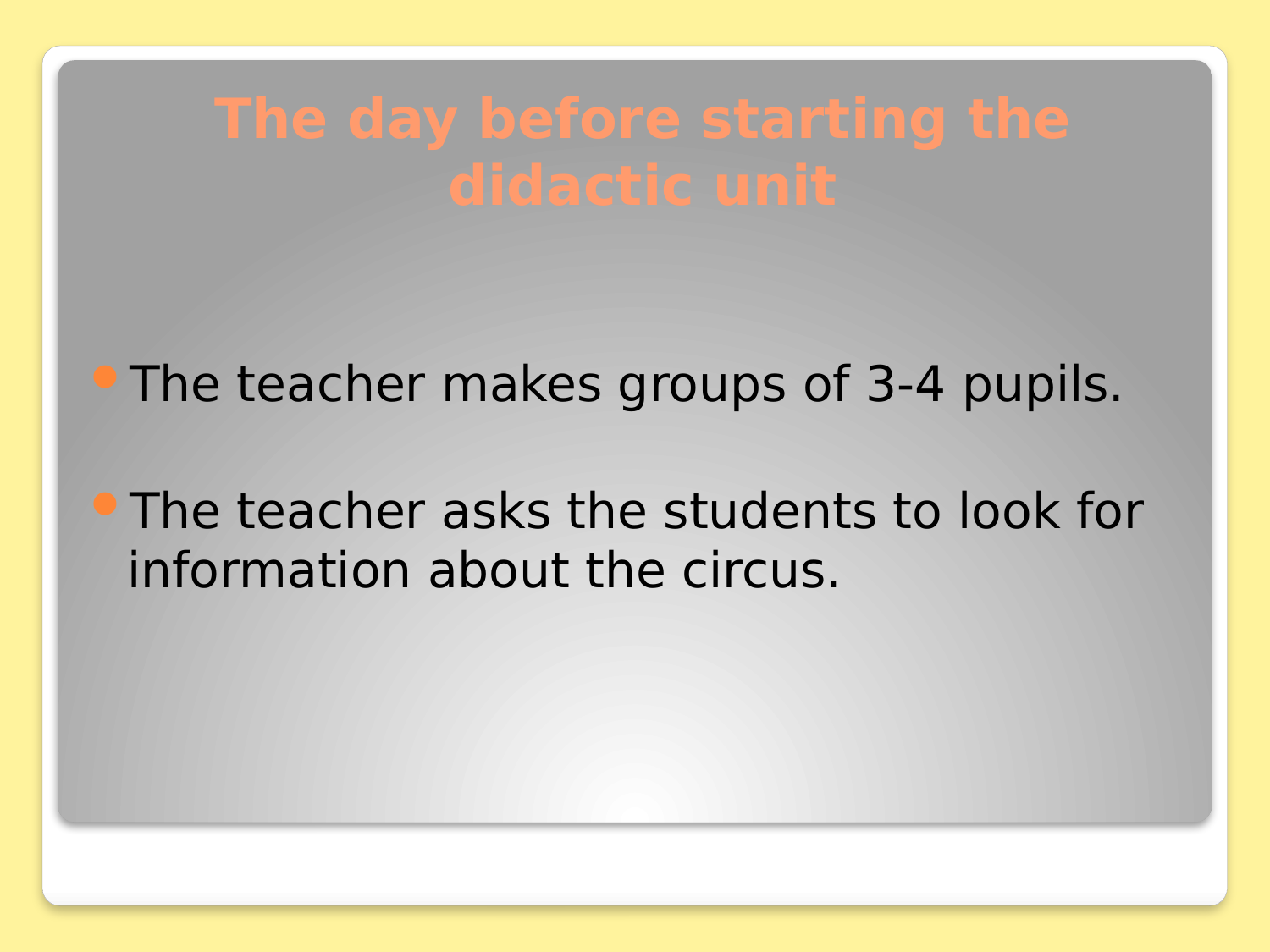

# The day before starting the didactic unit

The teacher makes groups of 3-4 pupils.

The teacher asks the students to look for information about the circus.